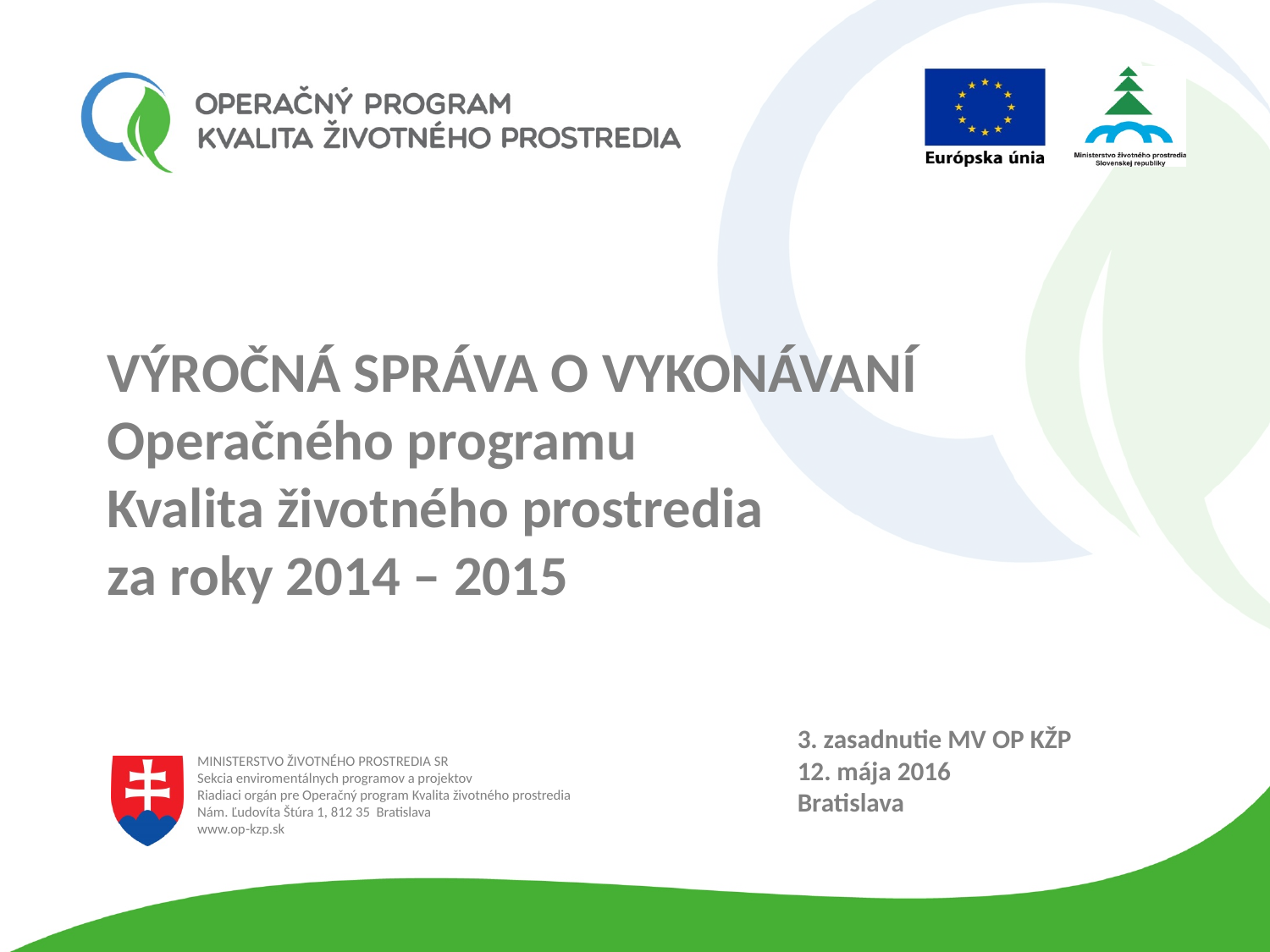

# VÝROČNÁ SPRÁVA O VYKONÁVANÍ Operačného programu Kvalita životného prostredia za roky 2014 – 2015

3. zasadnutie MV OP KŽP
12. mája 2016
Bratislava